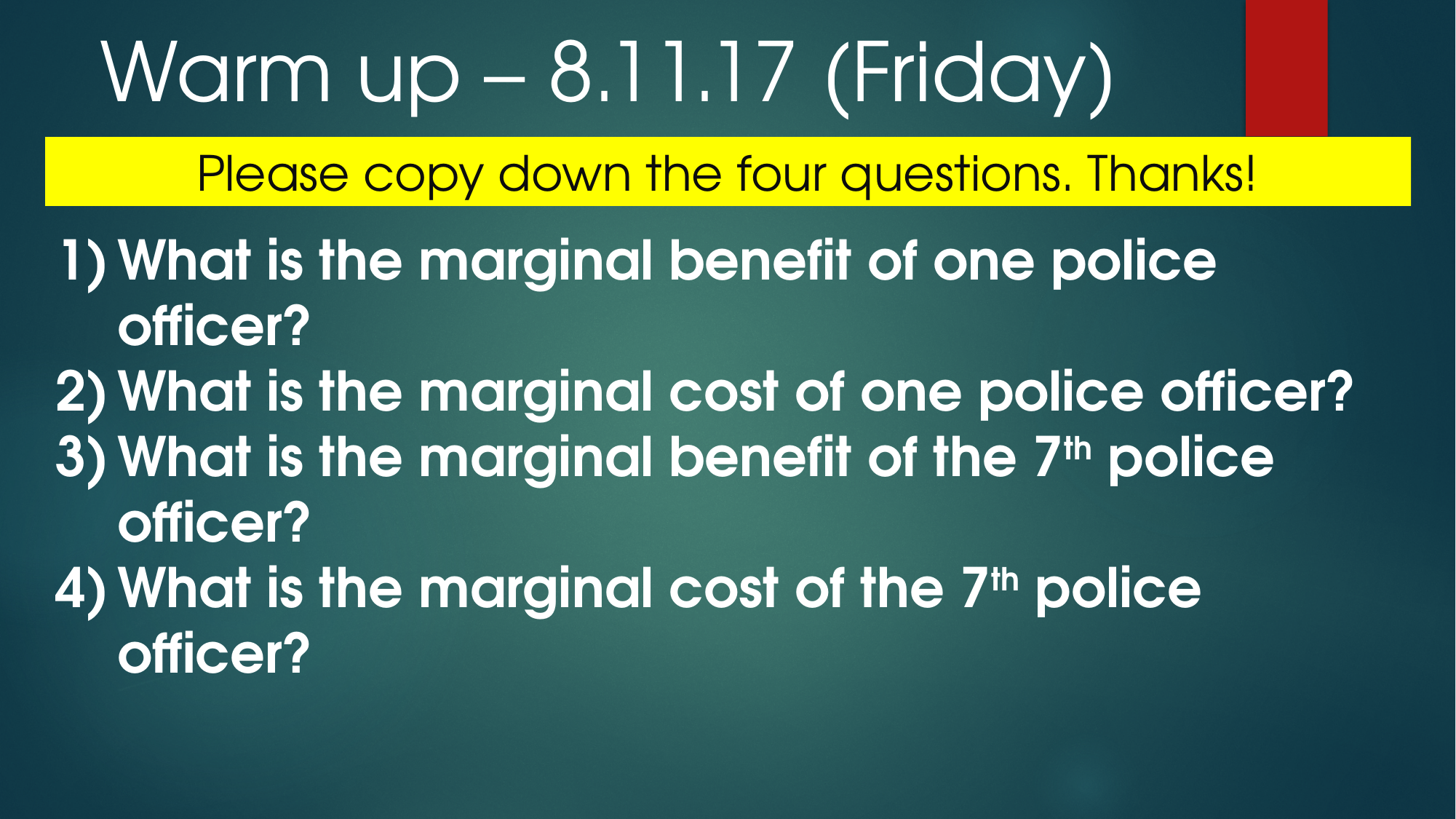

Warm up – 8.11.17 (Friday)
Please copy down the four questions. Thanks!
What is the marginal benefit of one police officer?
What is the marginal cost of one police officer?
What is the marginal benefit of the 7th police officer?
What is the marginal cost of the 7th police officer?